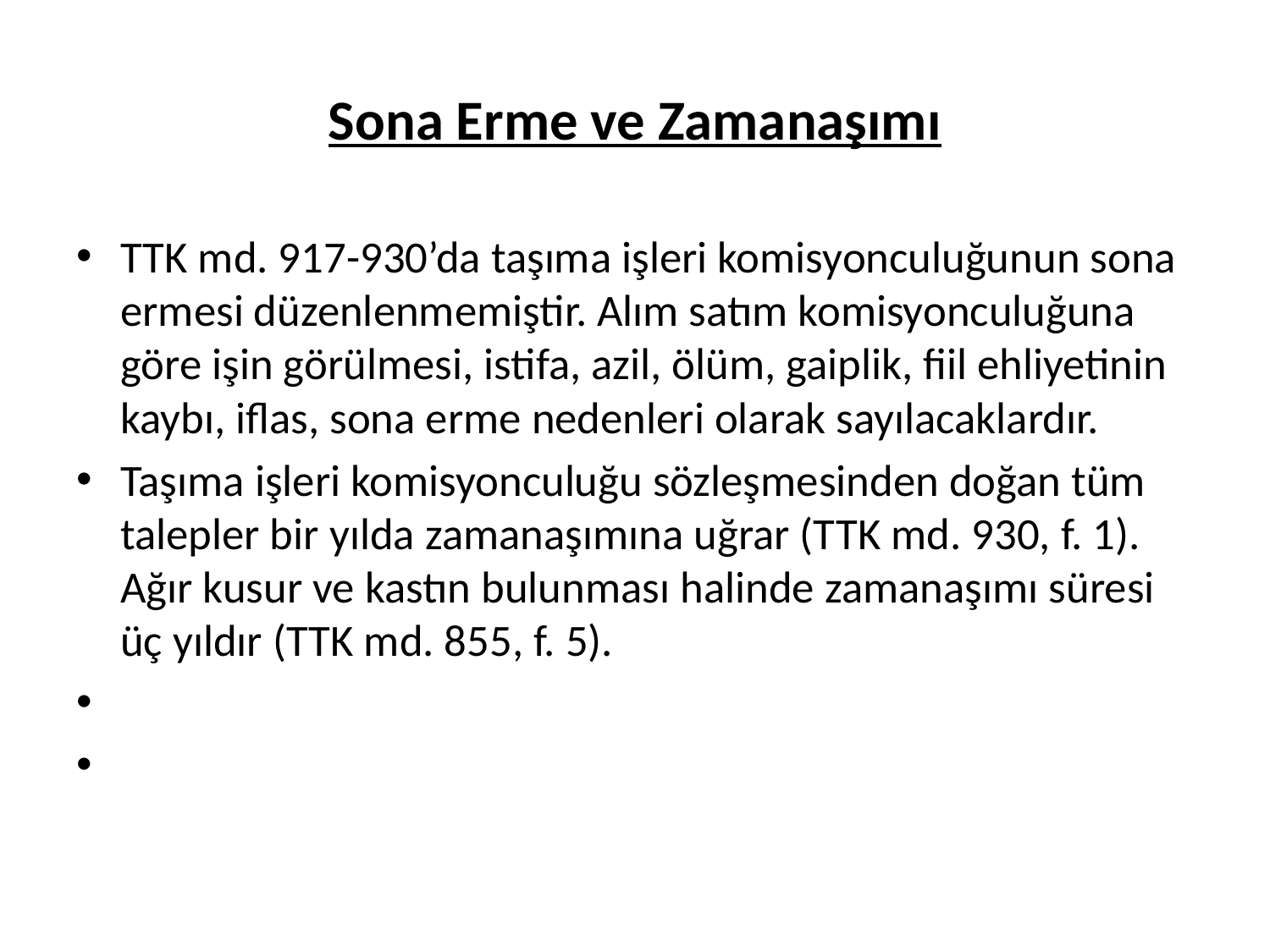

# Sona Erme ve Zamanaşımı
TTK md. 917-930’da taşıma işleri komisyonculuğunun sona ermesi düzenlenmemiştir. Alım satım komisyonculuğuna göre işin görülmesi, istifa, azil, ölüm, gaiplik, fiil ehliyetinin kaybı, iflas, sona erme nedenleri olarak sayılacaklardır.
Taşıma işleri komisyonculuğu sözleşmesinden doğan tüm talepler bir yılda zamanaşımına uğrar (TTK md. 930, f. 1). Ağır kusur ve kastın bulunması halinde zamanaşımı süresi üç yıldır (TTK md. 855, f. 5).